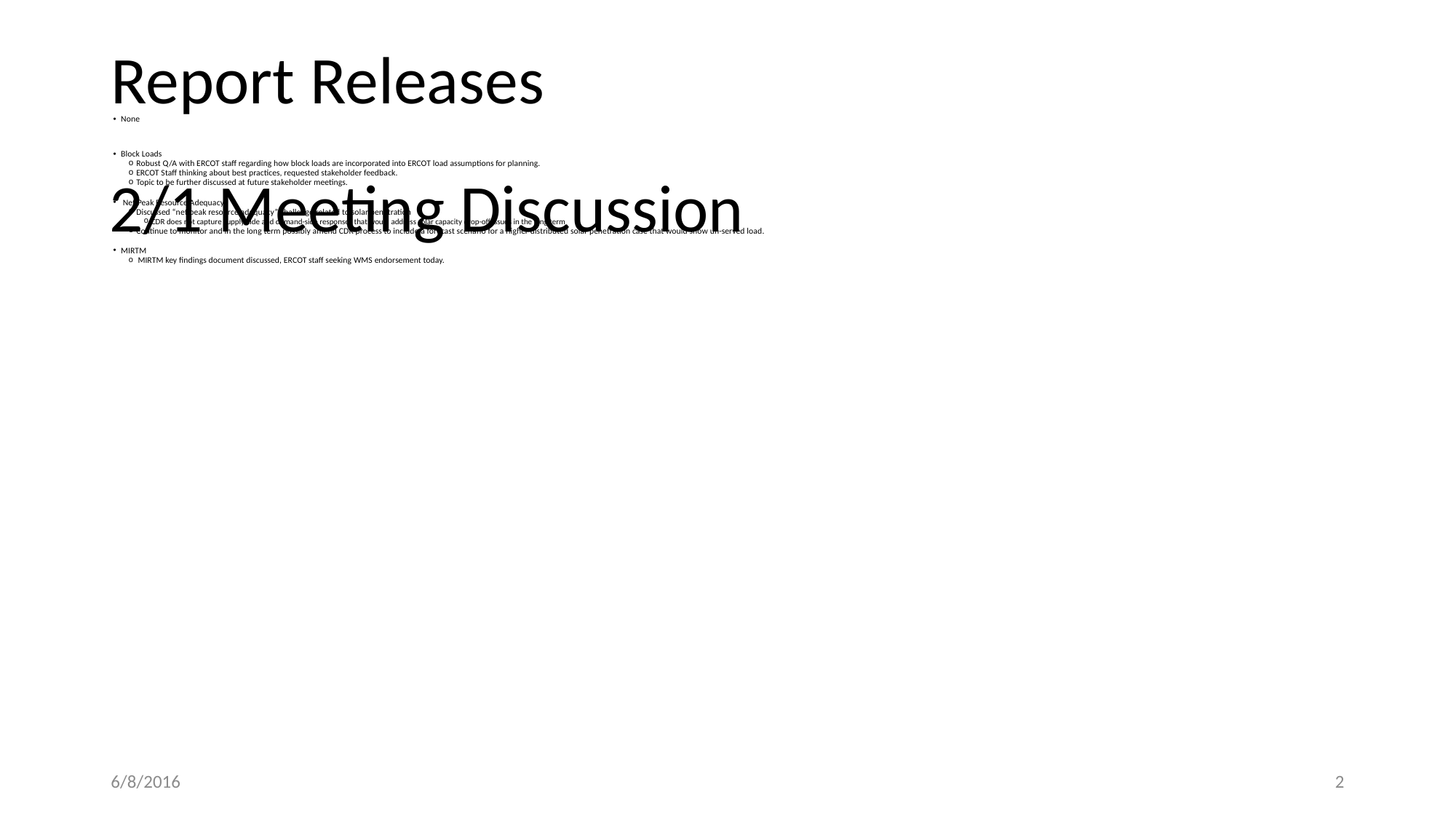

# Report Releases
None

Block Loads
Robust Q/A with ERCOT staff regarding how block loads are incorporated into ERCOT load assumptions for planning.
ERCOT Staff thinking about best practices, requested stakeholder feedback.
Topic to be further discussed at future stakeholder meetings.

 Net Peak Resource Adequacy
Discussed “net peak resource adequacy” challenge related to solar penetration
CDR does not capture supply-side and demand-side responses that would address solar capacity drop-off issues in the long term
Continue to monitor and in the long term possibly amend CDR process to include a forecast scenario for a higher distributed solar penetration case that would show un-served load.

MIRTM
 MIRTM key findings document discussed, ERCOT staff seeking WMS endorsement today.

2/1 Meeting Discussion

6/8/2016
2